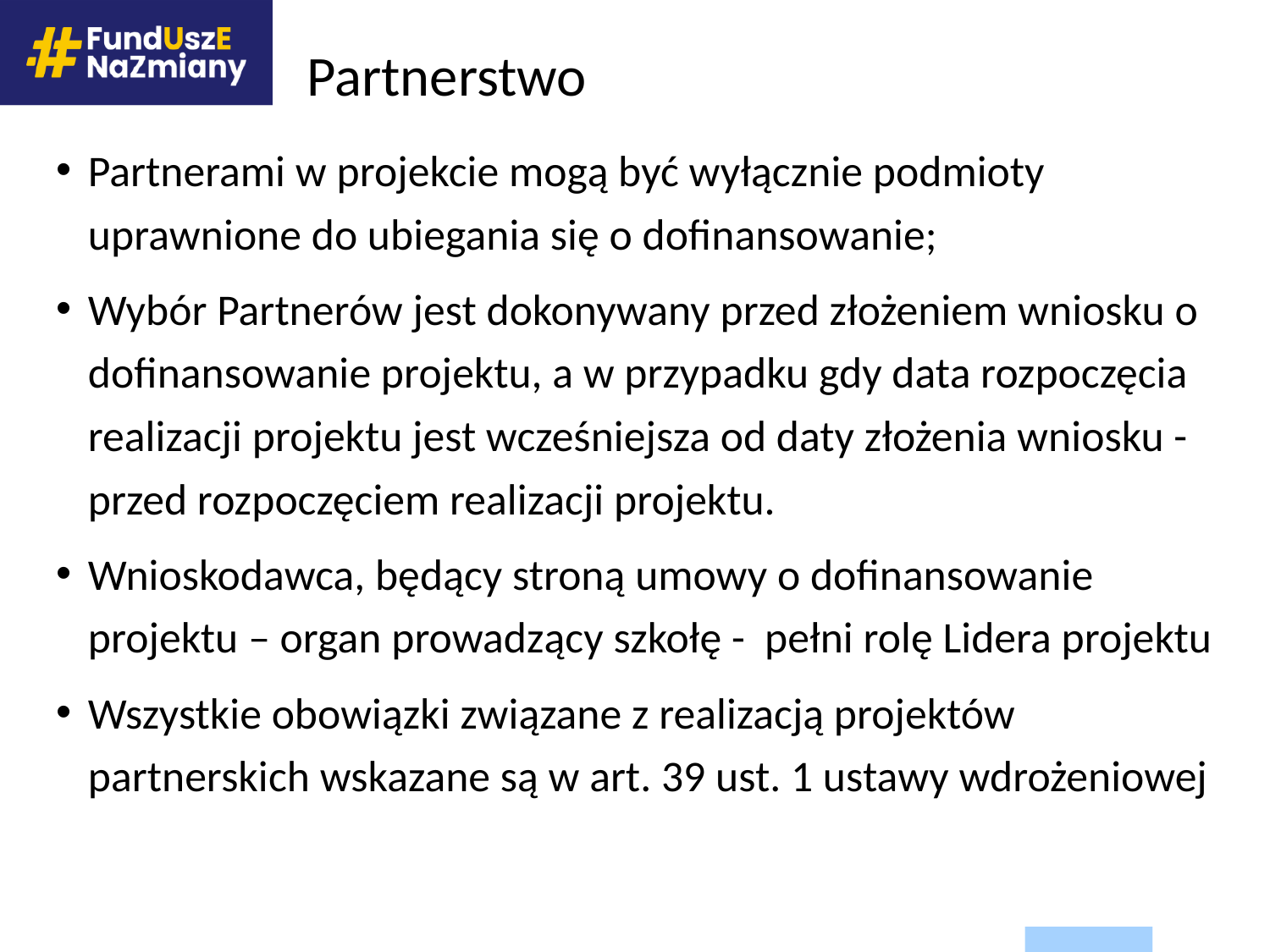

# Partnerstwo
Partnerami w projekcie mogą być wyłącznie podmioty uprawnione do ubiegania się o dofinansowanie;
Wybór Partnerów jest dokonywany przed złożeniem wniosku o dofinansowanie projektu, a w przypadku gdy data rozpoczęcia realizacji projektu jest wcześniejsza od daty złożenia wniosku -  przed rozpoczęciem realizacji projektu.
Wnioskodawca, będący stroną umowy o dofinansowanie projektu – organ prowadzący szkołę -  pełni rolę Lidera projektu
Wszystkie obowiązki związane z realizacją projektów partnerskich wskazane są w art. 39 ust. 1 ustawy wdrożeniowej